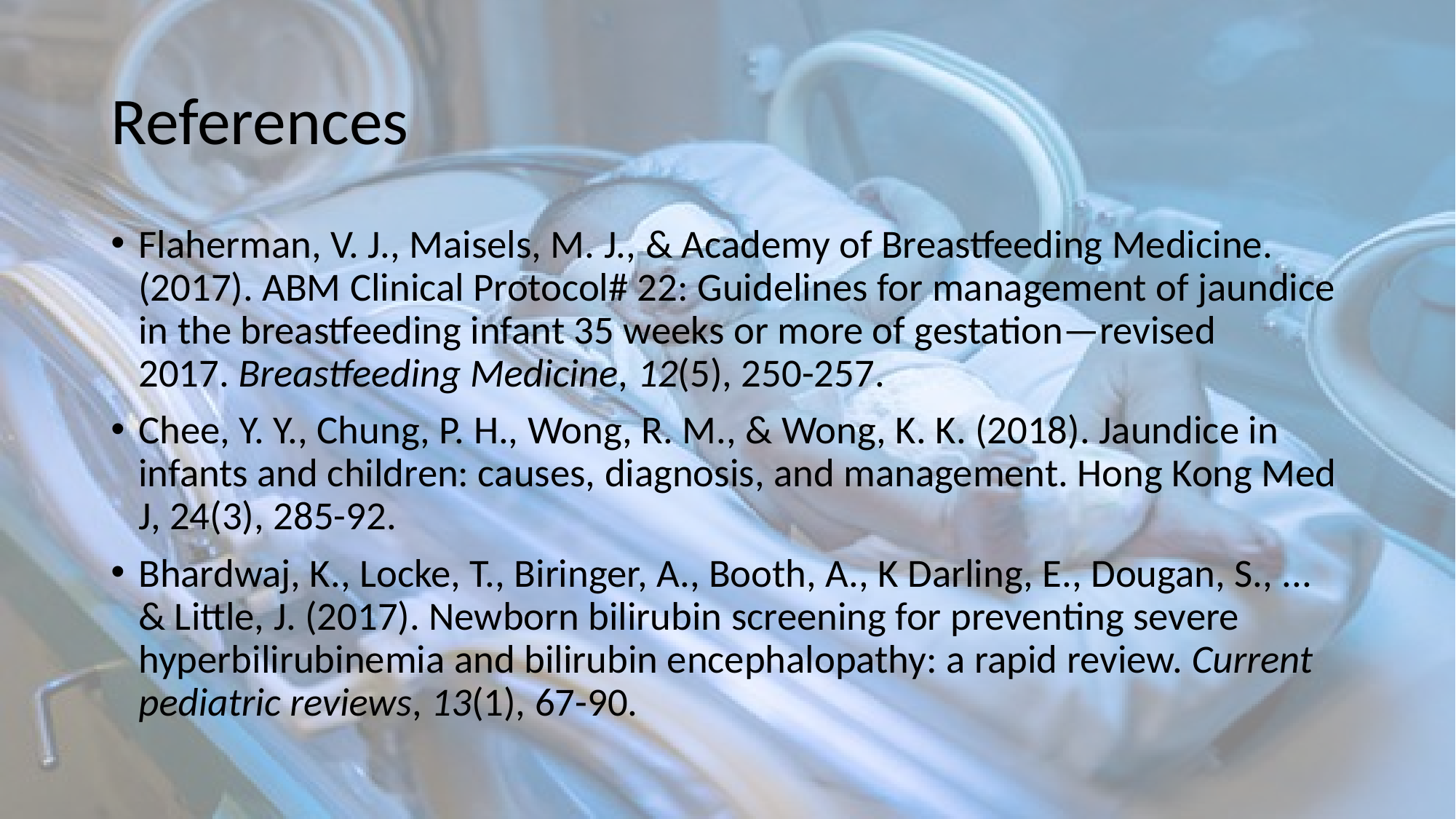

# References
Flaherman, V. J., Maisels, M. J., & Academy of Breastfeeding Medicine. (2017). ABM Clinical Protocol# 22: Guidelines for management of jaundice in the breastfeeding infant 35 weeks or more of gestation—revised 2017. Breastfeeding Medicine, 12(5), 250-257.
Chee, Y. Y., Chung, P. H., Wong, R. M., & Wong, K. K. (2018). Jaundice in infants and children: causes, diagnosis, and management. Hong Kong Med J, 24(3), 285-92.
Bhardwaj, K., Locke, T., Biringer, A., Booth, A., K Darling, E., Dougan, S., ... & Little, J. (2017). Newborn bilirubin screening for preventing severe hyperbilirubinemia and bilirubin encephalopathy: a rapid review. Current pediatric reviews, 13(1), 67-90.